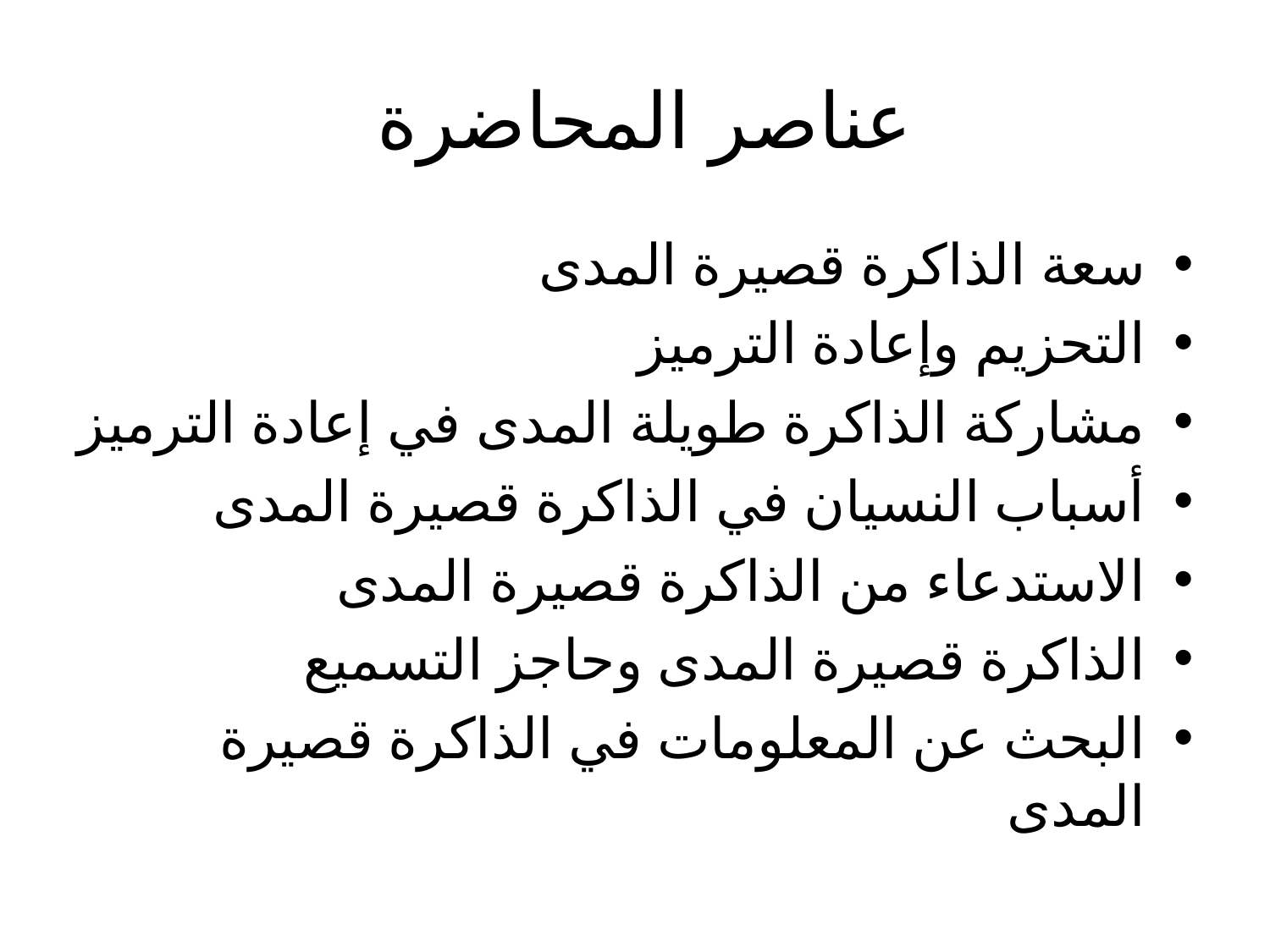

# عناصر المحاضرة
سعة الذاكرة قصيرة المدى
التحزيم وإعادة الترميز
مشاركة الذاكرة طويلة المدى في إعادة الترميز
أسباب النسيان في الذاكرة قصيرة المدى
الاستدعاء من الذاكرة قصيرة المدى
الذاكرة قصيرة المدى وحاجز التسميع
البحث عن المعلومات في الذاكرة قصيرة المدى